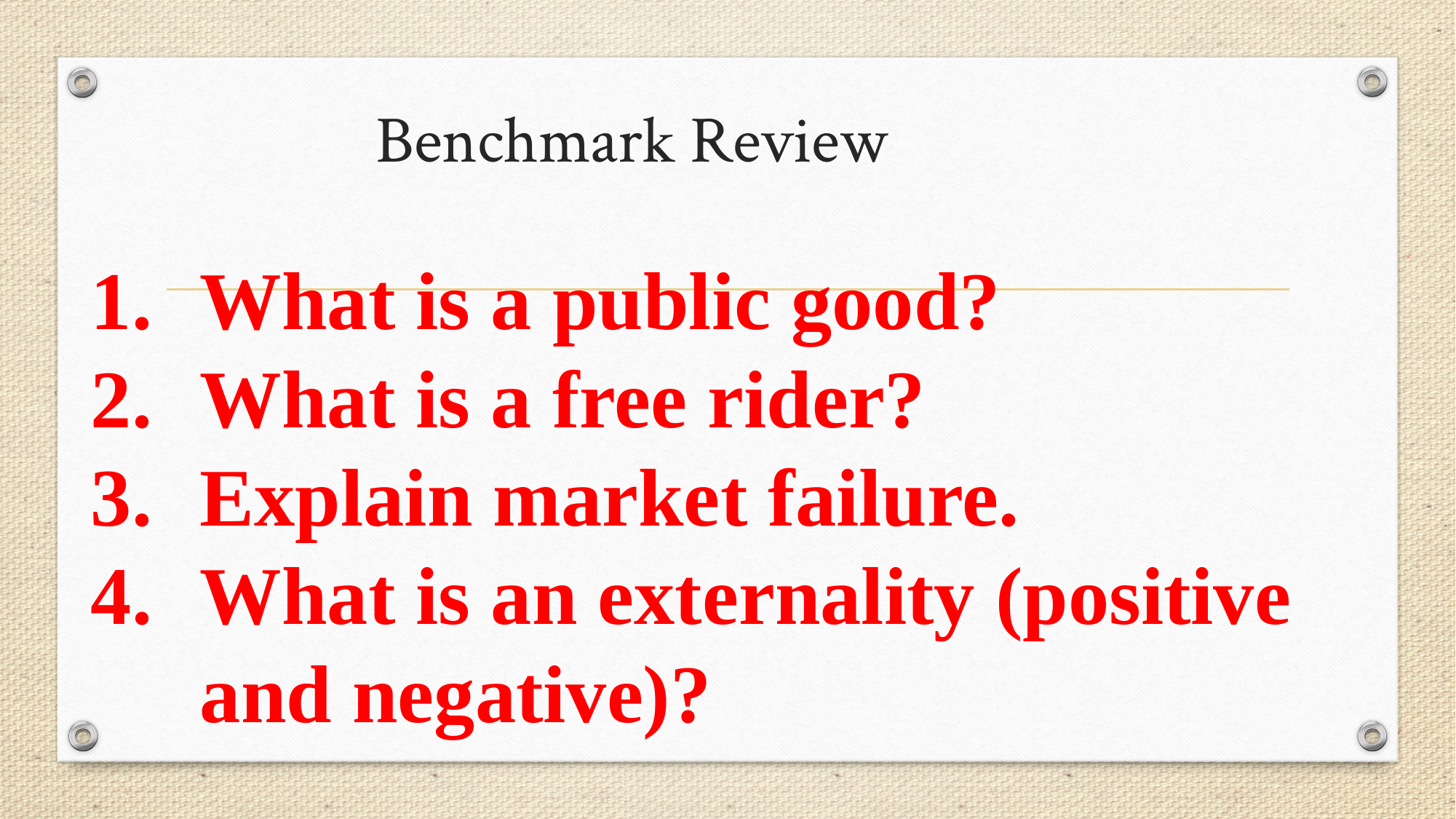

# Benchmark Review
What is a public good?
What is a free rider?
Explain market failure.
What is an externality (positive and negative)?